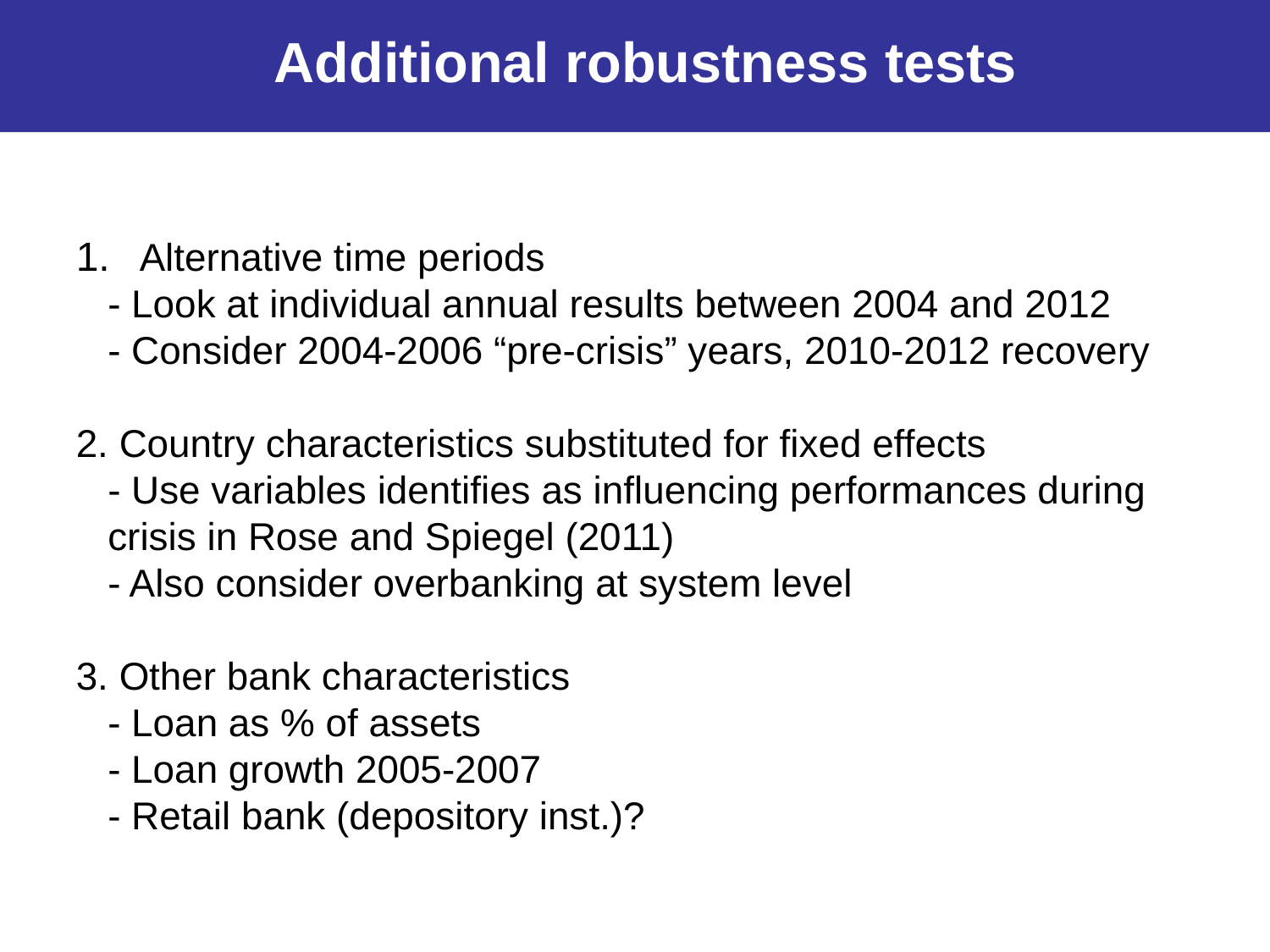

Additional robustness tests

Alternative time periods
	- Look at individual annual results between 2004 and 2012
	- Consider 2004-2006 “pre-crisis” years, 2010-2012 recovery

2. Country characteristics substituted for fixed effects
	- Use variables identifies as influencing performances during crisis in Rose and Spiegel (2011)
	- Also consider overbanking at system level

3. Other bank characteristics
	- Loan as % of assets
	- Loan growth 2005-2007
	- Retail bank (depository inst.)?